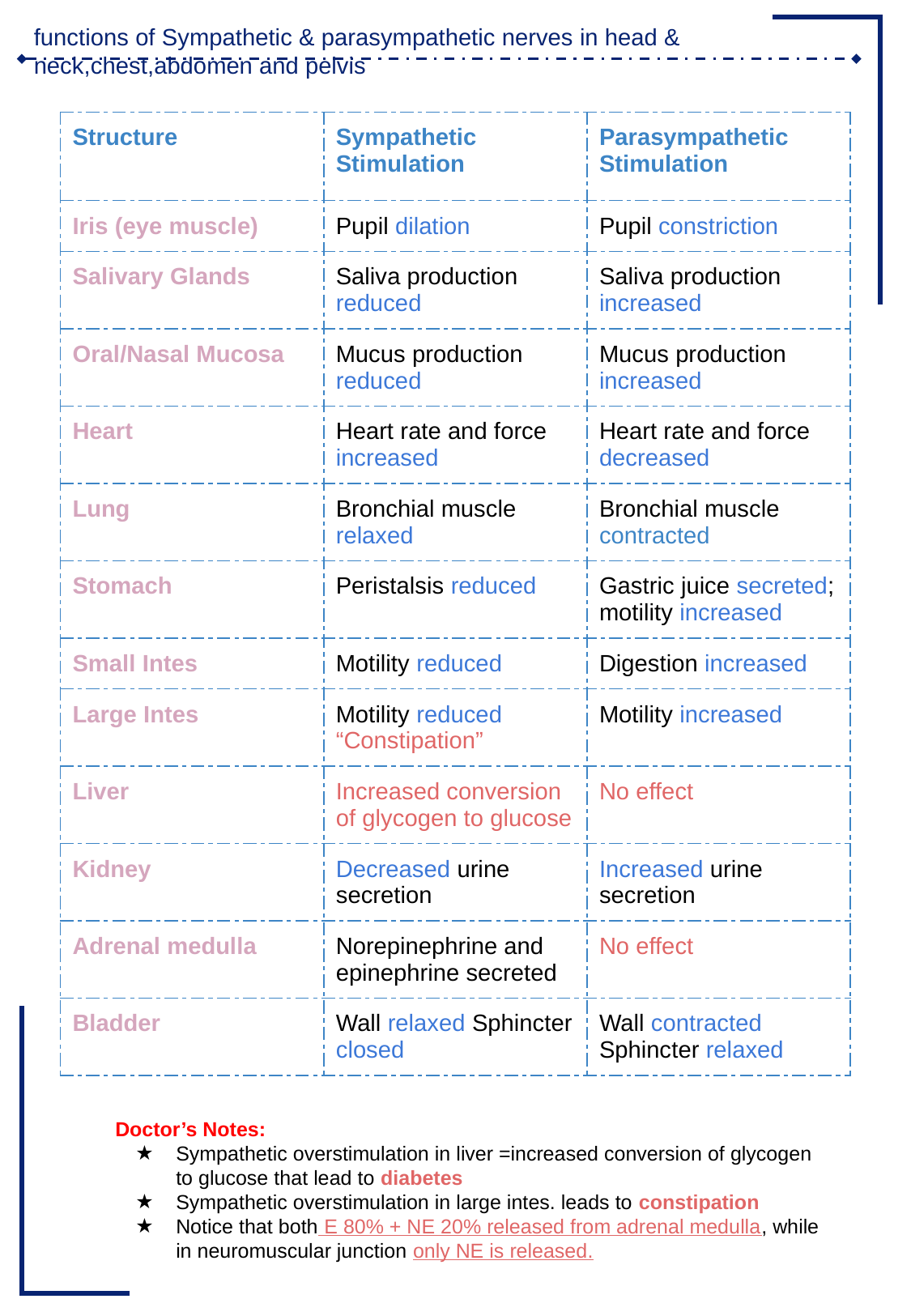

| Structure | Sympathetic Stimulation | Parasympathetic Stimulation |
| --- | --- | --- |
| Iris (eye muscle) | Pupil dilation | Pupil constriction |
| Salivary Glands | Saliva production reduced | Saliva production increased |
| Oral/Nasal Mucosa | Mucus production reduced | Mucus production increased |
| Heart | Heart rate and force increased | Heart rate and force decreased |
| Lung | Bronchial muscle relaxed | Bronchial muscle contracted |
| Stomach | Peristalsis reduced | Gastric juice secreted; motility increased |
| Small Intes | Motility reduced | Digestion increased |
| Large Intes | Motility reduced “Constipation” | Motility increased |
| Liver | Increased conversion of glycogen to glucose | No effect |
| Kidney | Decreased urine secretion | Increased urine secretion |
| Adrenal medulla | Norepinephrine and epinephrine secreted | No effect |
| Bladder | Wall relaxed Sphincter closed | Wall contracted Sphincter relaxed |
Doctor’s Notes:
Sympathetic overstimulation in liver =increased conversion of glycogen to glucose that lead to diabetes
Sympathetic overstimulation in large intes. leads to constipation
Notice that both E 80% + NE 20% released from adrenal medulla, while in neuromuscular junction only NE is released.